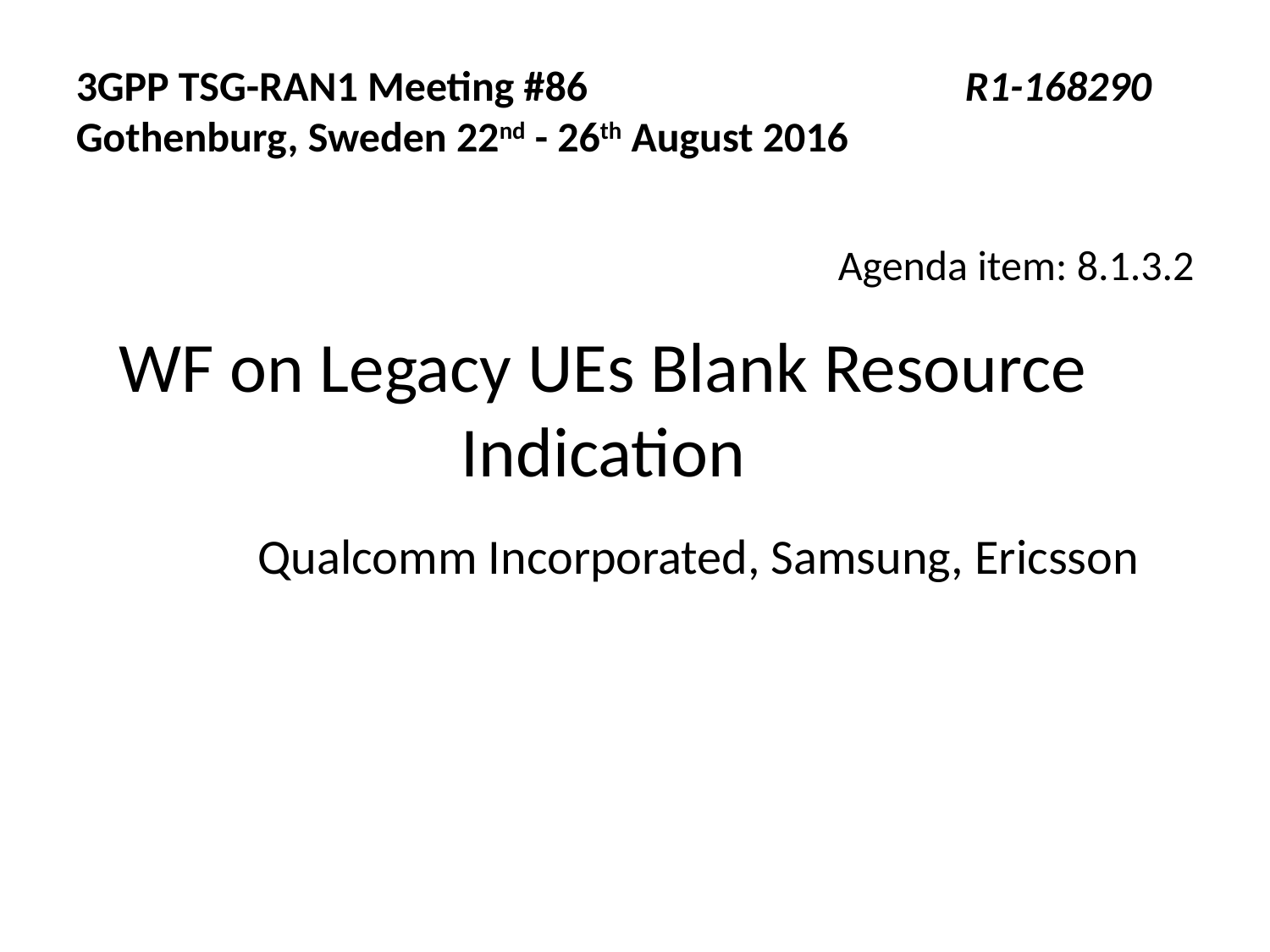

3GPP TSG-RAN1 Meeting #86			R1-168290
Gothenburg, Sweden 22nd - 26th August 2016
Agenda item: 8.1.3.2
WF on Legacy UEs Blank Resource Indication
Qualcomm Incorporated, Samsung, Ericsson